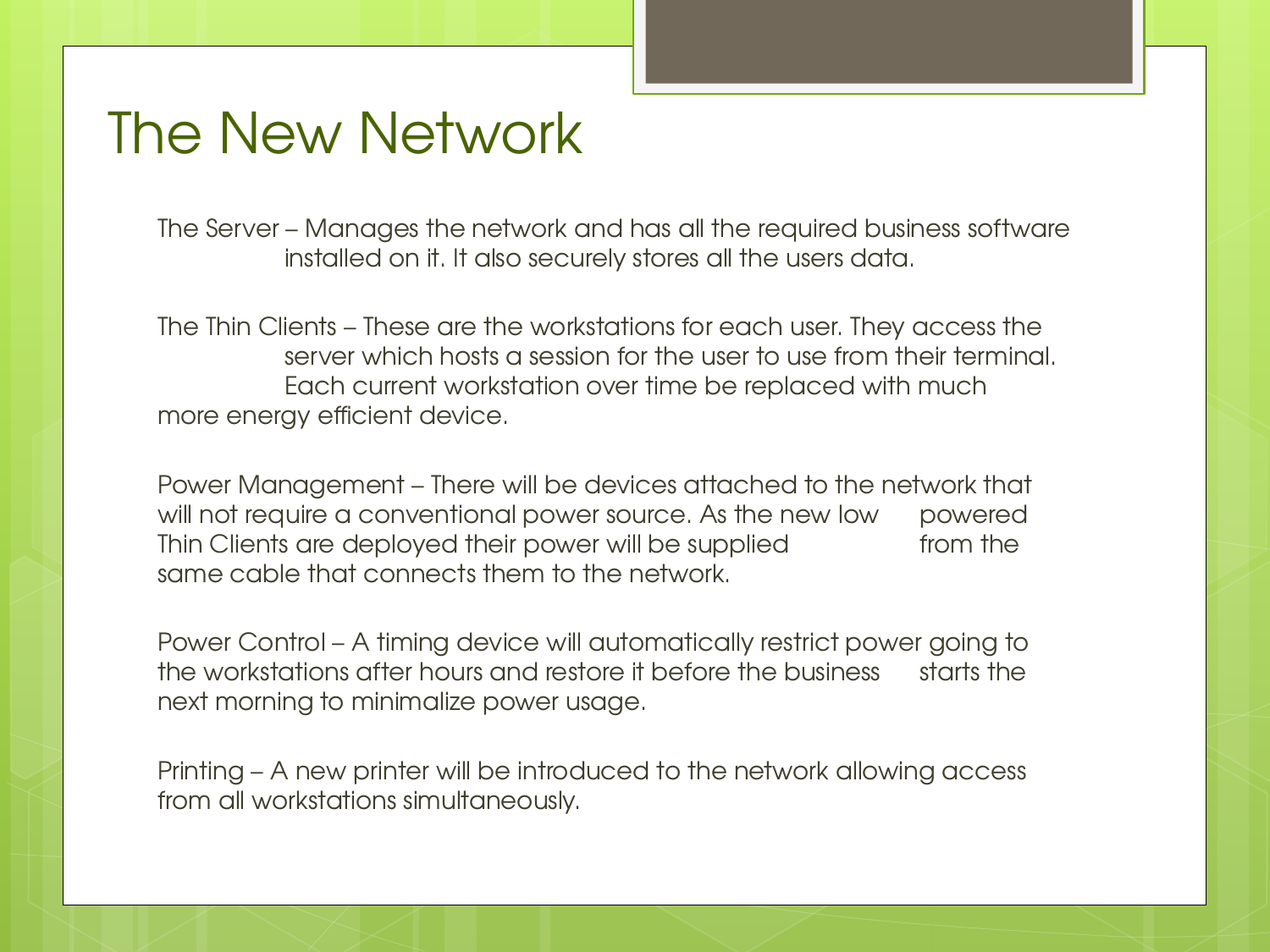

# The New Network
The Server – Manages the network and has all the required business software 	installed on it. It also securely stores all the users data.

The Thin Clients – These are the workstations for each user. They access the 	server which hosts a session for the user to use from their terminal. 	Each current workstation over time be replaced with much 	more energy efficient device.

Power Management – There will be devices attached to the network that 	will not require a conventional power source. As the new low 	powered Thin Clients are deployed their power will be supplied 	from the same cable that connects them to the network.

Power Control – A timing device will automatically restrict power going to 	the workstations after hours and restore it before the business 	starts the next morning to minimalize power usage.

Printing – A new printer will be introduced to the network allowing access 	from all workstations simultaneously.